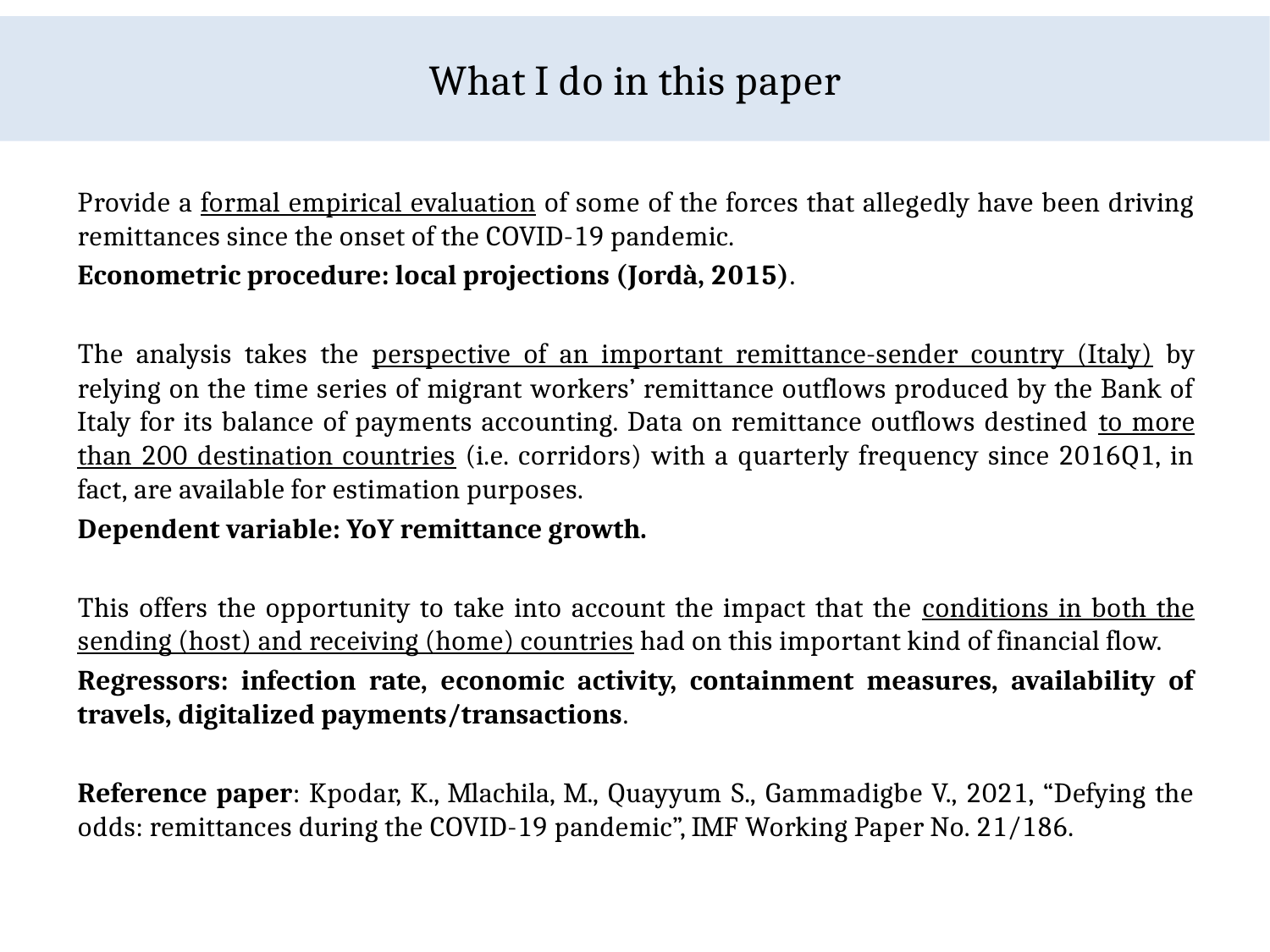

# What I do in this paper
Provide a formal empirical evaluation of some of the forces that allegedly have been driving remittances since the onset of the COVID-19 pandemic.
Econometric procedure: local projections (Jordà, 2015).

The analysis takes the perspective of an important remittance-sender country (Italy) by relying on the time series of migrant workers’ remittance outflows produced by the Bank of Italy for its balance of payments accounting. Data on remittance outflows destined to more than 200 destination countries (i.e. corridors) with a quarterly frequency since 2016Q1, in fact, are available for estimation purposes.
Dependent variable: YoY remittance growth.

This offers the opportunity to take into account the impact that the conditions in both the sending (host) and receiving (home) countries had on this important kind of financial flow.
Regressors: infection rate, economic activity, containment measures, availability of travels, digitalized payments/transactions.

Reference paper: Kpodar, K., Mlachila, M., Quayyum S., Gammadigbe V., 2021, “Defying the odds: remittances during the COVID-19 pandemic”, IMF Working Paper No. 21/186.